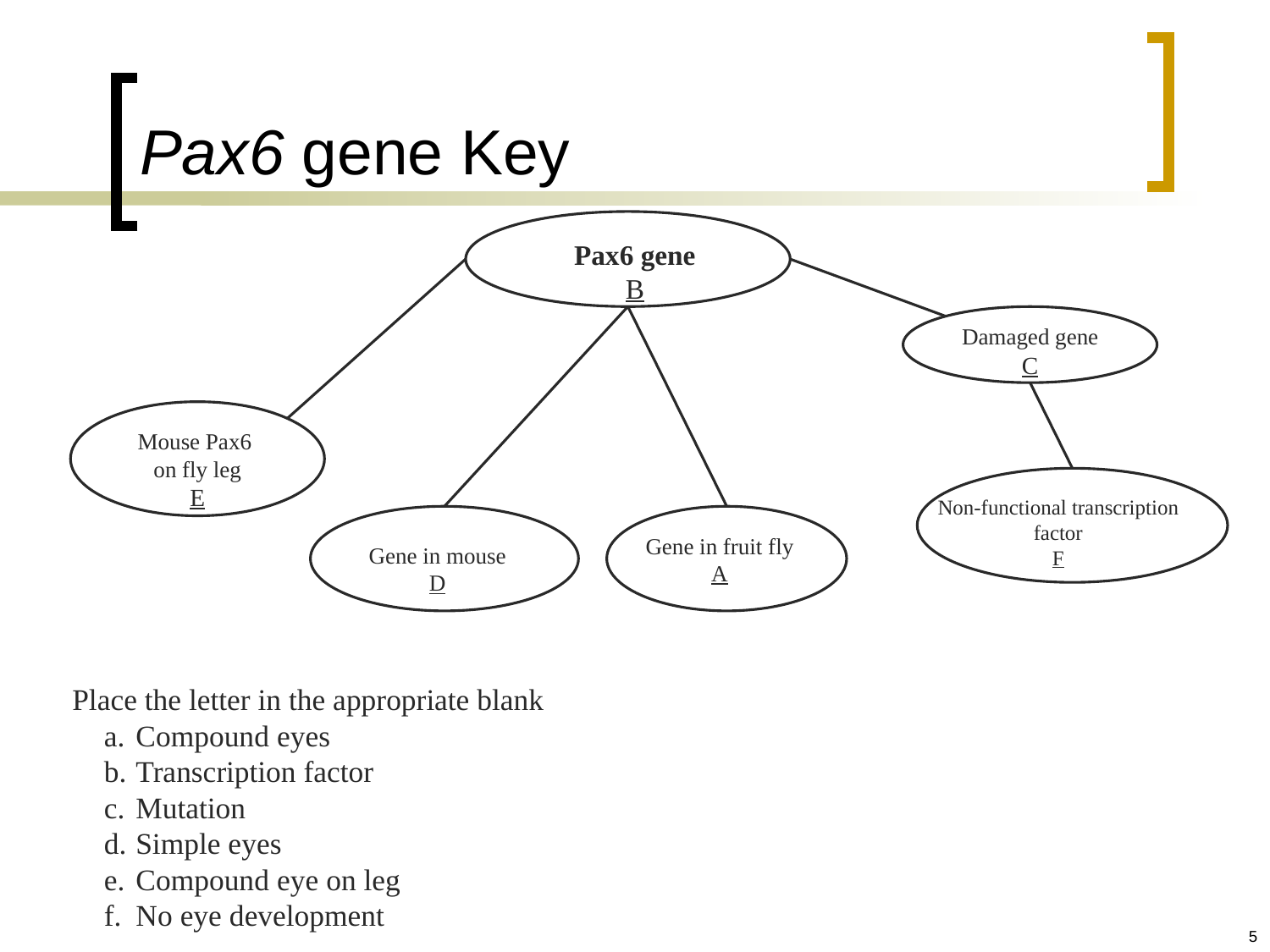

Pax6 gene Key

Pax6 gene
B

Damaged gene
C

Mouse Pax6
on fly leg
E

Non-functional transcription factor
F

Gene in fruit fly
A
Gene in mouse
D
	Place the letter in the appropriate blank
Compound eyes
Transcription factor
Mutation
Simple eyes
Compound eye on leg
No eye development